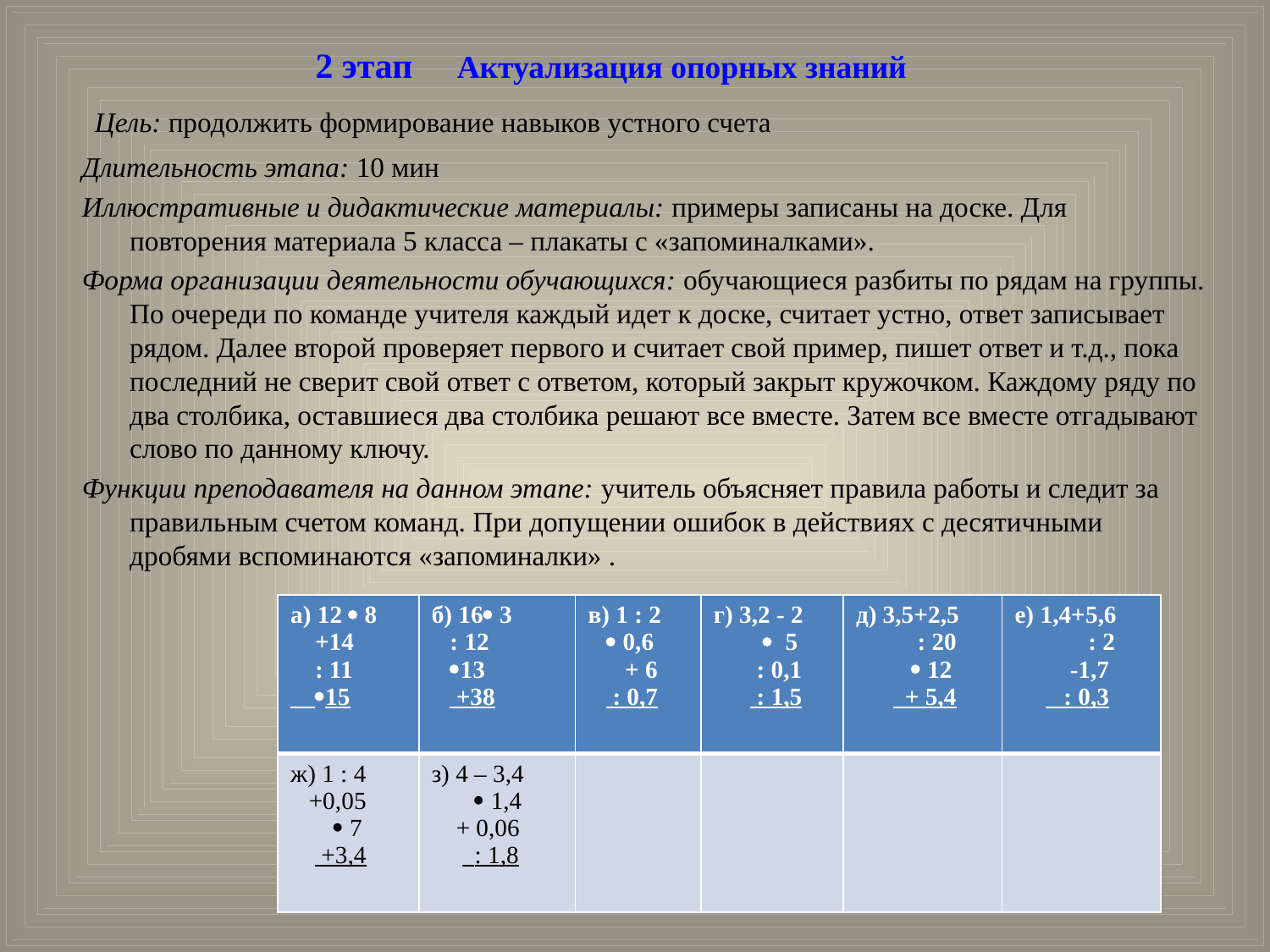

# 2 этап     Актуализация опорных знаний
 Цель: продолжить формирование навыков устного счета
Длительность этапа: 10 мин
Иллюстративные и дидактические материалы: примеры записаны на доске. Для повторения материала 5 класса – плакаты с «запоминалками».
Форма организации деятельности обучающихся: обучающиеся разбиты по рядам на группы. По очереди по команде учителя каждый идет к доске, считает устно, ответ записывает рядом. Далее второй проверяет первого и считает свой пример, пишет ответ и т.д., пока последний не сверит свой ответ с ответом, который закрыт кружочком. Каждому ряду по два столбика, оставшиеся два столбика решают все вместе. Затем все вместе отгадывают слово по данному ключу.
Функции преподавателя на данном этапе: учитель объясняет правила работы и следит за правильным счетом команд. При допущении ошибок в действиях с десятичными дробями вспоминаются «запоминалки» .

| а) 12 • 8 +14 : 11 •15 | б) 16• 3 : 12 •13 +38 | в) 1 : 2 • 0,6 + 6 : 0,7 | г) 3,2 - 2 • 5 : 0,1 : 1,5 | д) 3,5+2,5 : 20 • 12 + 5,4 | е) 1,4+5,6 : 2 -1,7 : 0,3 |
| --- | --- | --- | --- | --- | --- |
| ж) 1 : 4 +0,05 • 7 +3,4 | з) 4 – 3,4 • 1,4 + 0,06 : 1,8 |  |  |  |  |